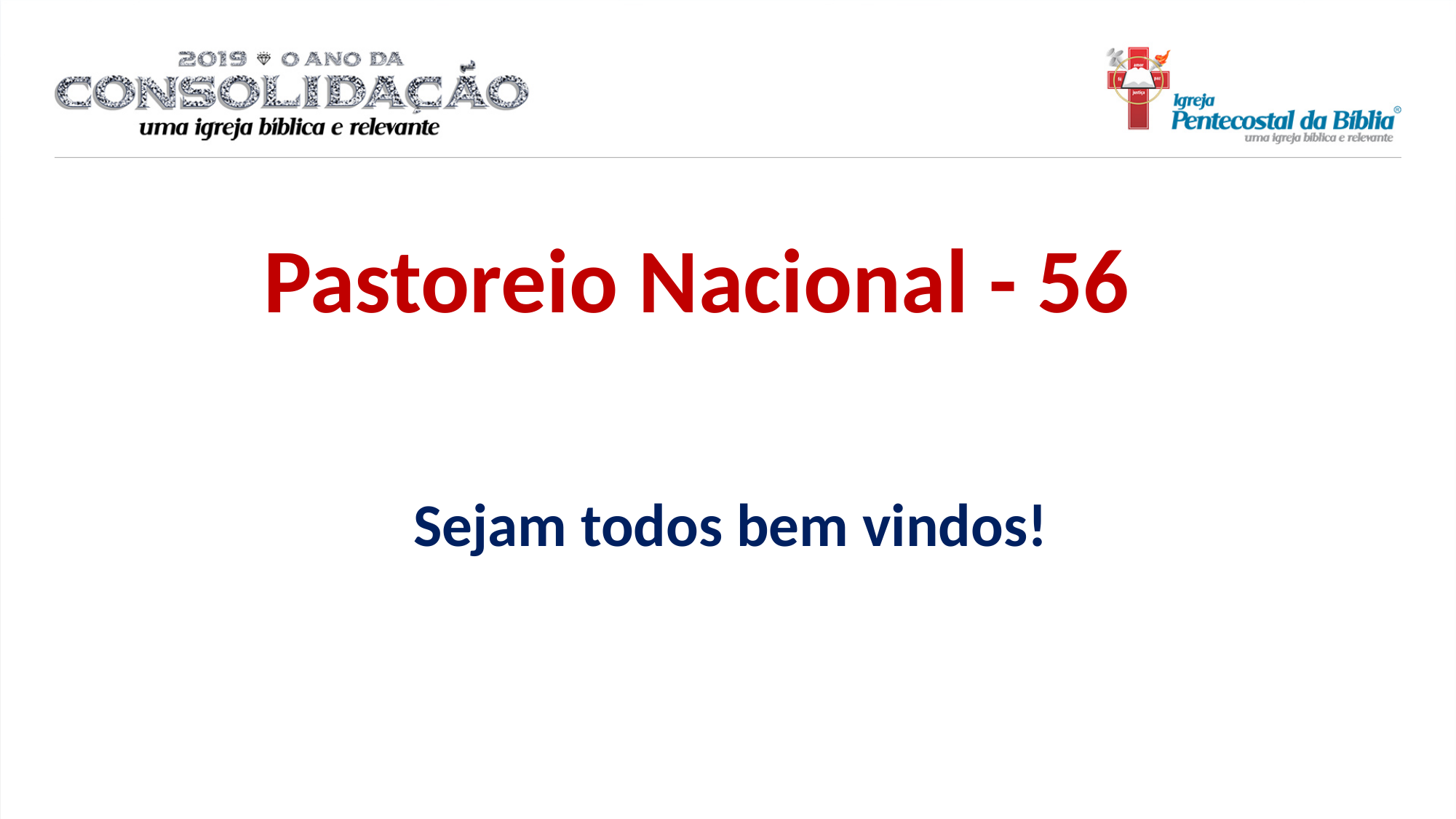

# Pastoreio Nacional - 56

Sejam todos bem vindos!